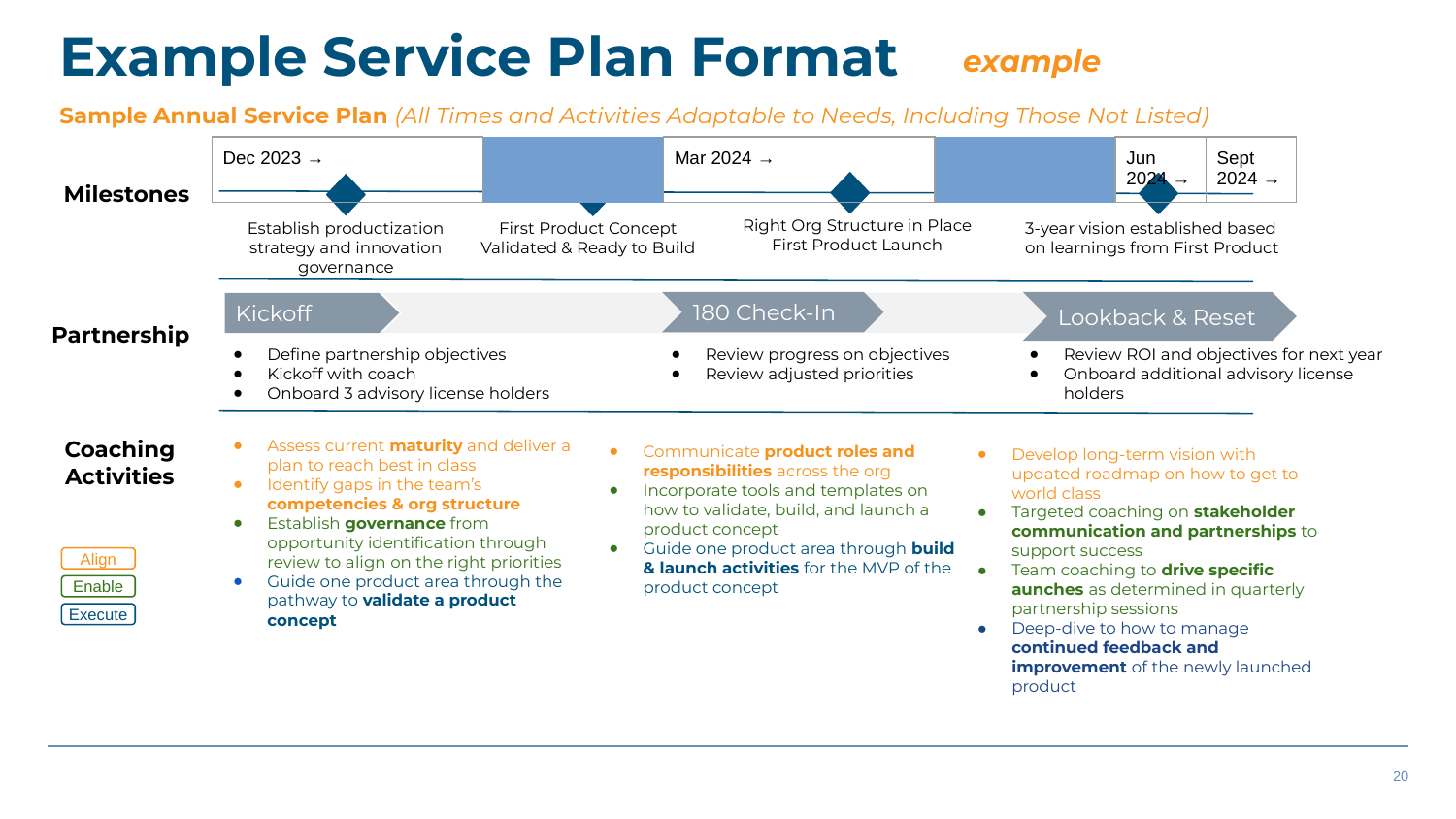

# Example Service Plan Format
example
Sample Annual Service Plan (All Times and Activities Adaptable to Needs, Including Those Not Listed)
| Dec 2023 → |  |  | Mar 2024 → |  |  | Jun 2024 → |  |  | Sept 2024 → |  |  |
| --- | --- | --- | --- | --- | --- | --- | --- | --- | --- | --- | --- |
Milestones

Right Org Structure in Place
First Product Launch
Establish productization strategy and innovation governance
3-year vision established based on learnings from First Product
First Product Concept Validated & Ready to Build
Lookback & Reset
180 Check-In
Kickoff

Partnership
Define partnership objectives
Kickoff with coach
Onboard 3 advisory license holders
Review progress on objectives
Review adjusted priorities
Review ROI and objectives for next year
Onboard additional advisory license holders
Coaching Activities
Assess current maturity and deliver a plan to reach best in class
Identify gaps in the team’s competencies & org structure
Establish governance from opportunity identification through review to align on the right priorities
Guide one product area through the pathway to validate a product concept
Communicate product roles and responsibilities across the org
Incorporate tools and templates on how to validate, build, and launch a product concept
Guide one product area through build & launch activities for the MVP of the product concept

Develop long-term vision with updated roadmap on how to get to world class
Targeted coaching on stakeholder communication and partnerships to  support success
Team coaching to drive specific aunches as determined in quarterly partnership sessions
Deep-dive to how to manage continued feedback and improvement of the newly launched product
Align
Enable
Execute